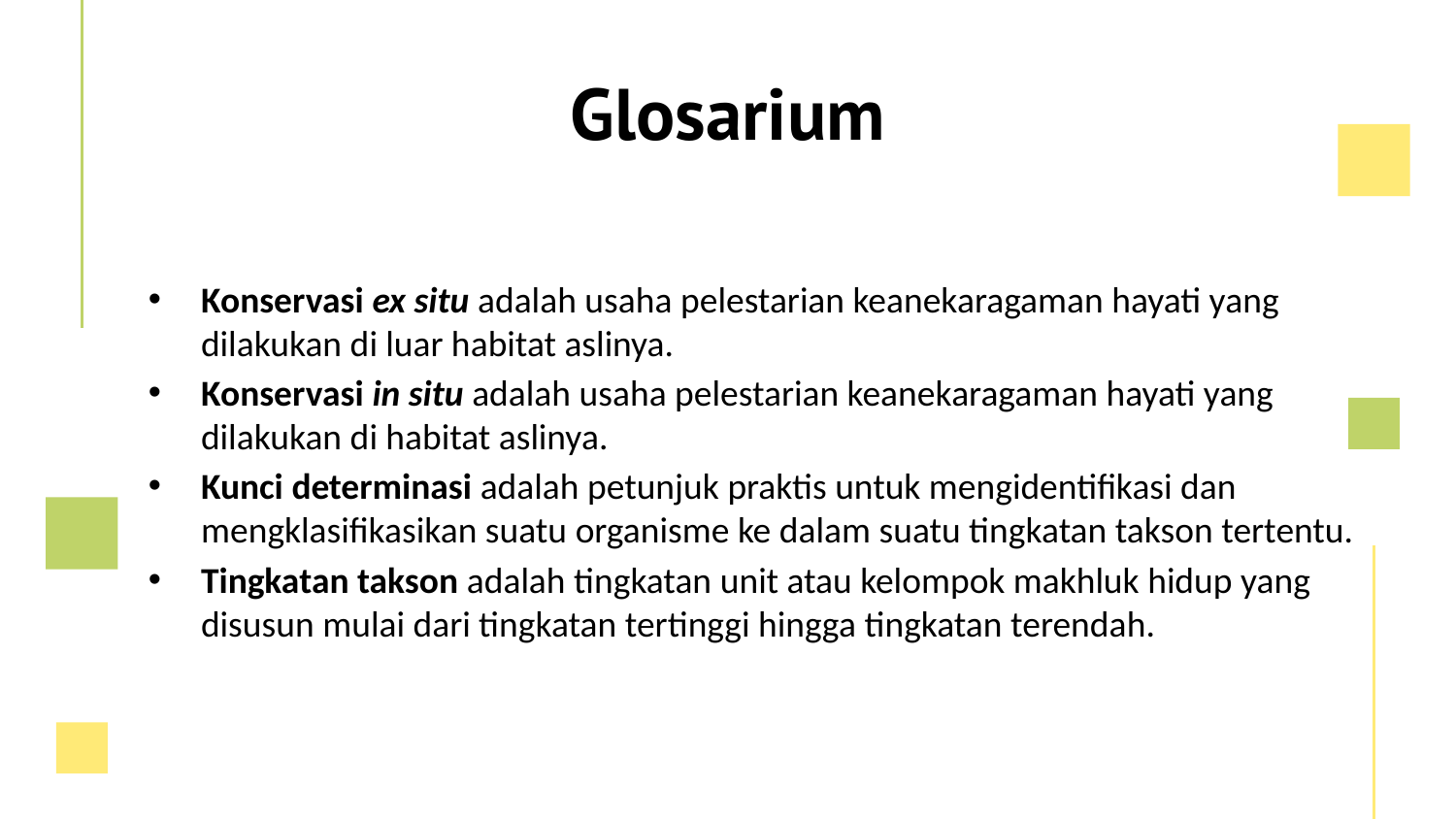

# Glosarium
Konservasi ex situ adalah usaha pelestarian keanekaragaman hayati yang dilakukan di luar habitat aslinya.
Konservasi in situ adalah usaha pelestarian keanekaragaman hayati yang dilakukan di habitat aslinya.
Kunci determinasi adalah petunjuk praktis untuk mengidentifikasi dan mengklasifikasikan suatu organisme ke dalam suatu tingkatan takson tertentu.
Tingkatan takson adalah tingkatan unit atau kelompok makhluk hidup yang disusun mulai dari tingkatan tertinggi hingga tingkatan terendah.